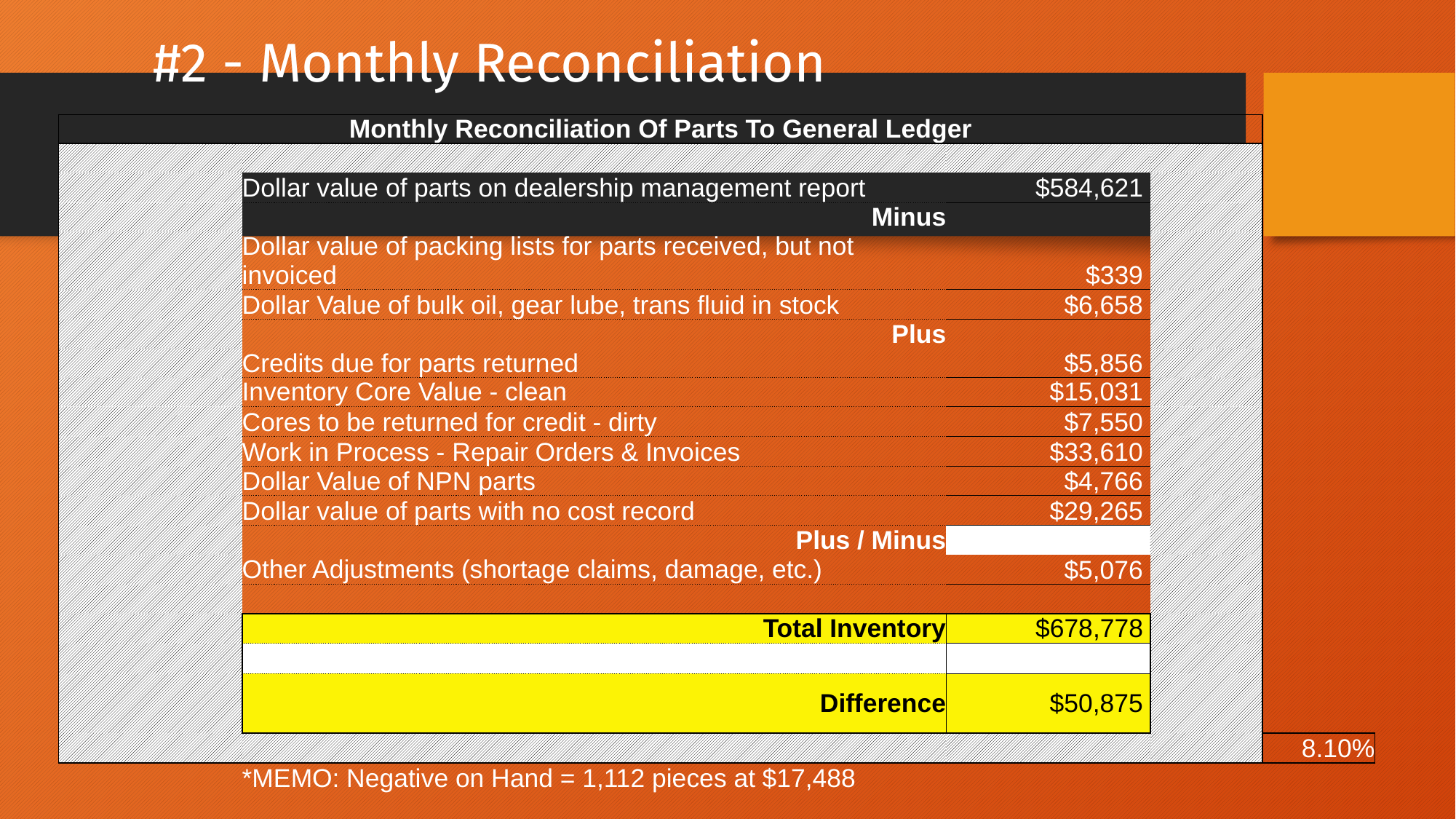

# #2 - Monthly Reconciliation
| Monthly Reconciliation Of Parts To General Ledger |  |  |  |  |  |
| --- | --- | --- | --- | --- | --- |
|  |  |  |  |  |  |
|  | Dollar value of parts on dealership management report |  | $584,621 |  |  |
|  | Minus |  |  |  |  |
|  | Dollar value of packing lists for parts received, but not invoiced |  | $339 |  |  |
|  | Dollar Value of bulk oil, gear lube, trans fluid in stock |  | $6,658 |  |  |
|  | Plus |  |  |  |  |
|  | Credits due for parts returned |  | $5,856 |  |  |
|  | Inventory Core Value - clean |  | $15,031 |  |  |
|  | Cores to be returned for credit - dirty |  | $7,550 |  |  |
|  | Work in Process - Repair Orders & Invoices |  | $33,610 |  |  |
|  | Dollar Value of NPN parts |  | $4,766 |  |  |
|  | Dollar value of parts with no cost record |  | $29,265 |  |  |
|  | Plus / Minus |  |  |  |  |
|  | Other Adjustments (shortage claims, damage, etc.) |  | $5,076 |  |  |
|  |  |  |  |  |  |
|  | Total Inventory |  | $678,778 |  |  |
|  | Inventory Per Financial Statement |  | $627,903 |  |  |
|  | Difference |  | $50,875 |  |  |
|  |  |  |  |  | 8.10% |
|  | \*MEMO: Negative on Hand = 1,112 pieces at $17,488 |  |  |  |  |